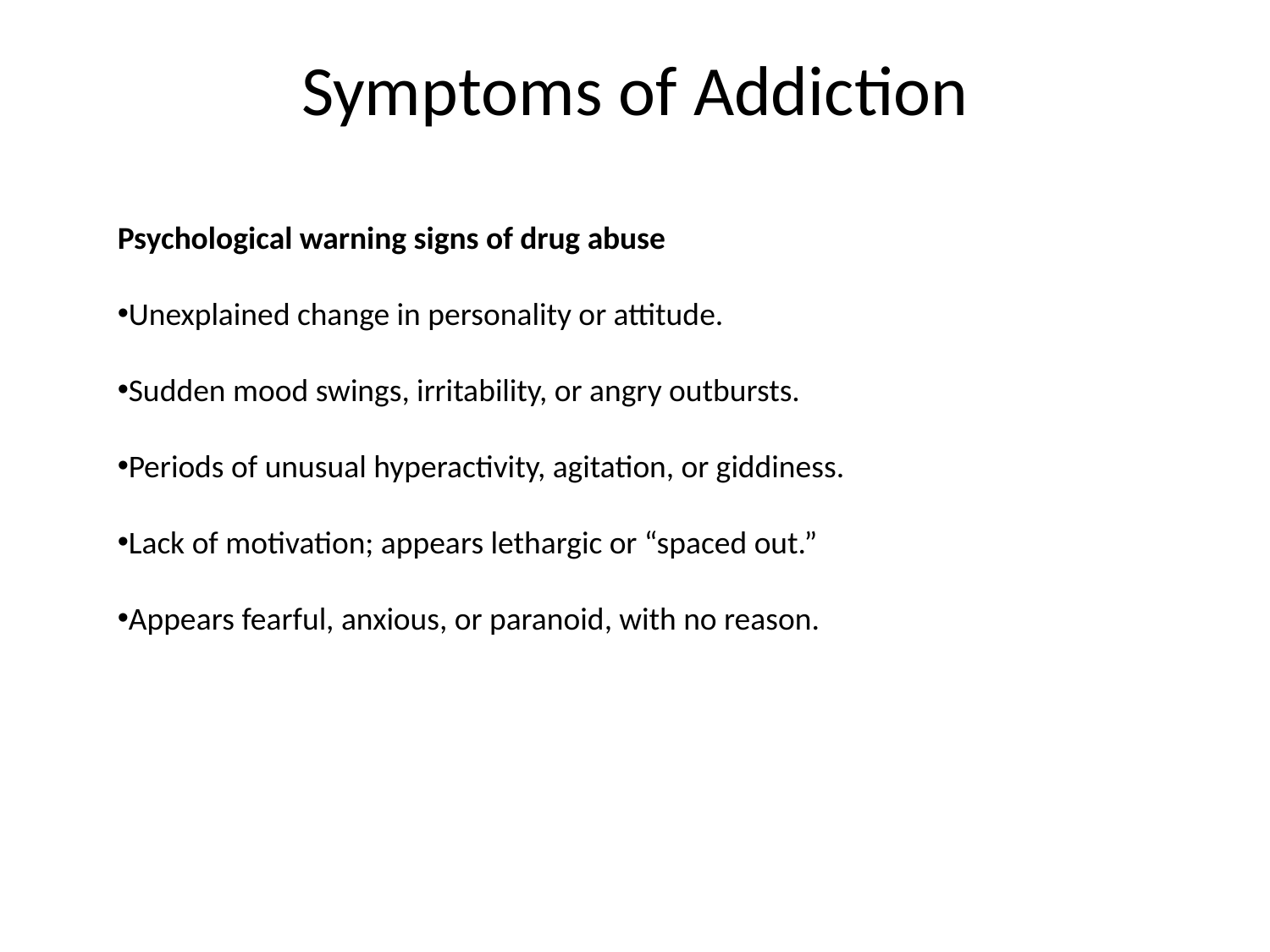

# Symptoms of Addiction
Psychological warning signs of drug abuse

Unexplained change in personality or attitude.

Sudden mood swings, irritability, or angry outbursts.

Periods of unusual hyperactivity, agitation, or giddiness.

Lack of motivation; appears lethargic or “spaced out.”

Appears fearful, anxious, or paranoid, with no reason.